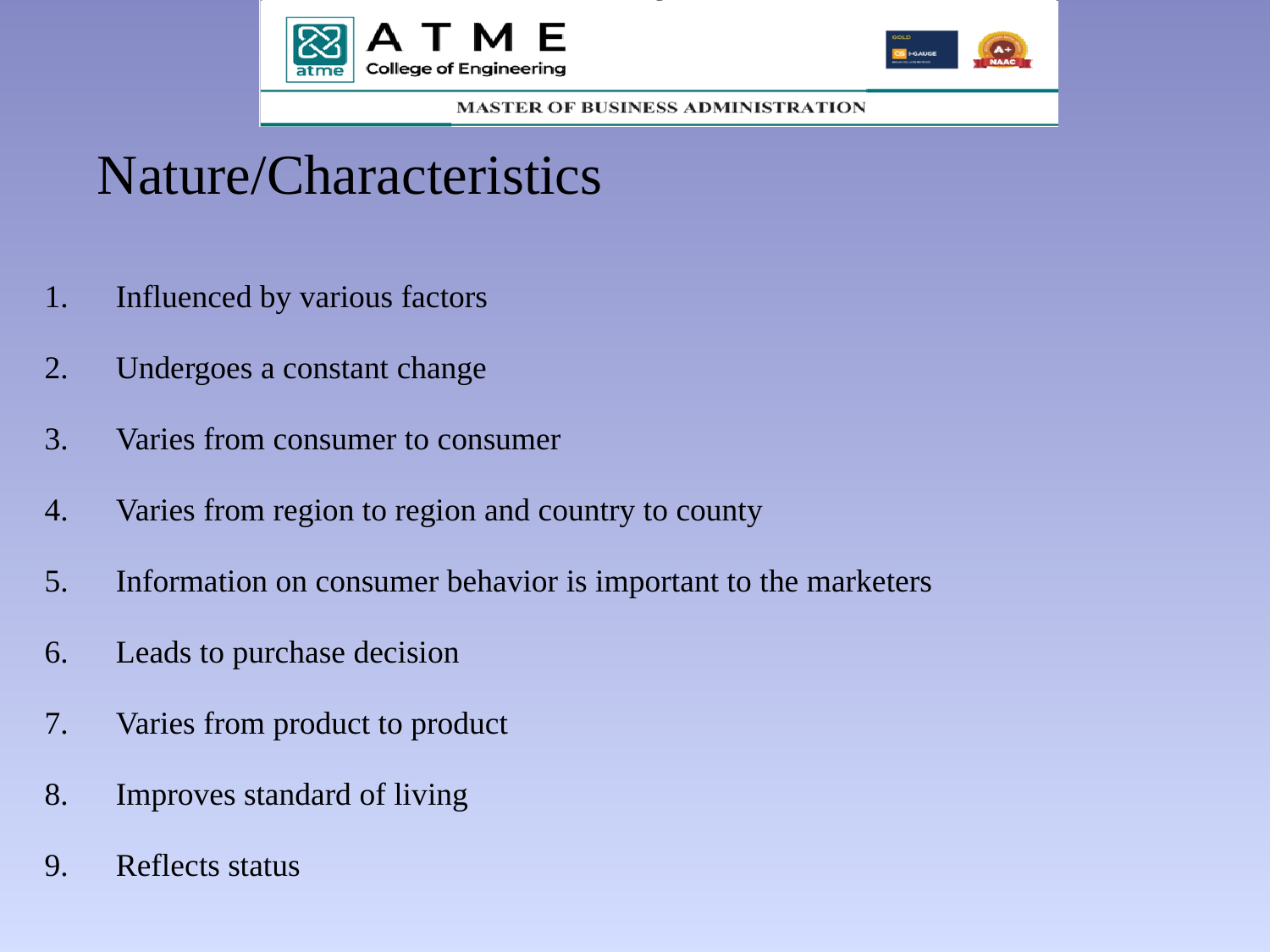

# Nature/Characteristics
Influenced by various factors
Undergoes a constant change
Varies from consumer to consumer
Varies from region to region and country to county
Information on consumer behavior is important to the marketers
Leads to purchase decision
Varies from product to product
Improves standard of living
Reflects status